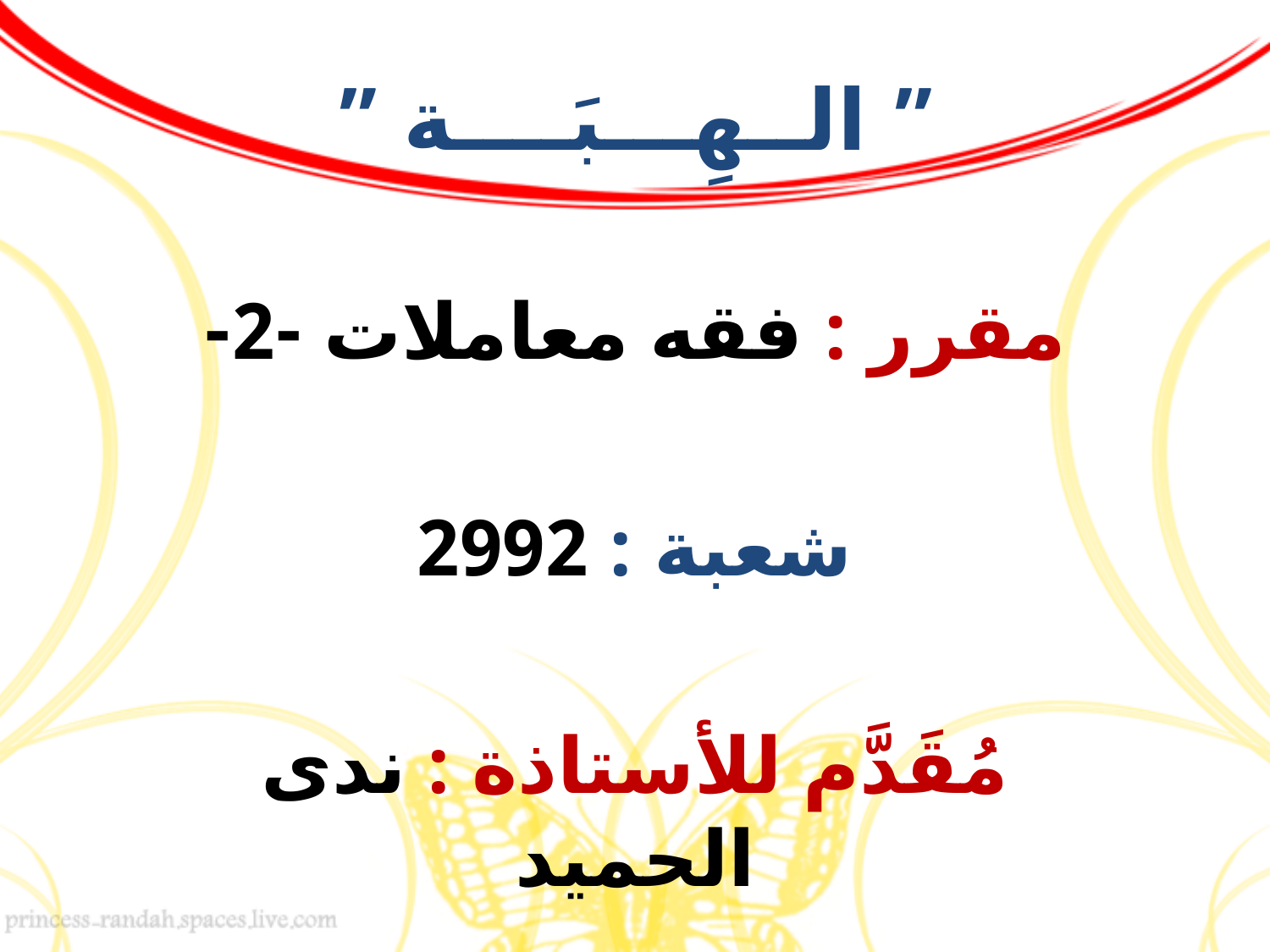

# ” الــهِـــبَــــة ”
مقرر : فقه معاملات -2-

شعبة : 2992

مُقَدَّم للأستاذة : ندى الحميد